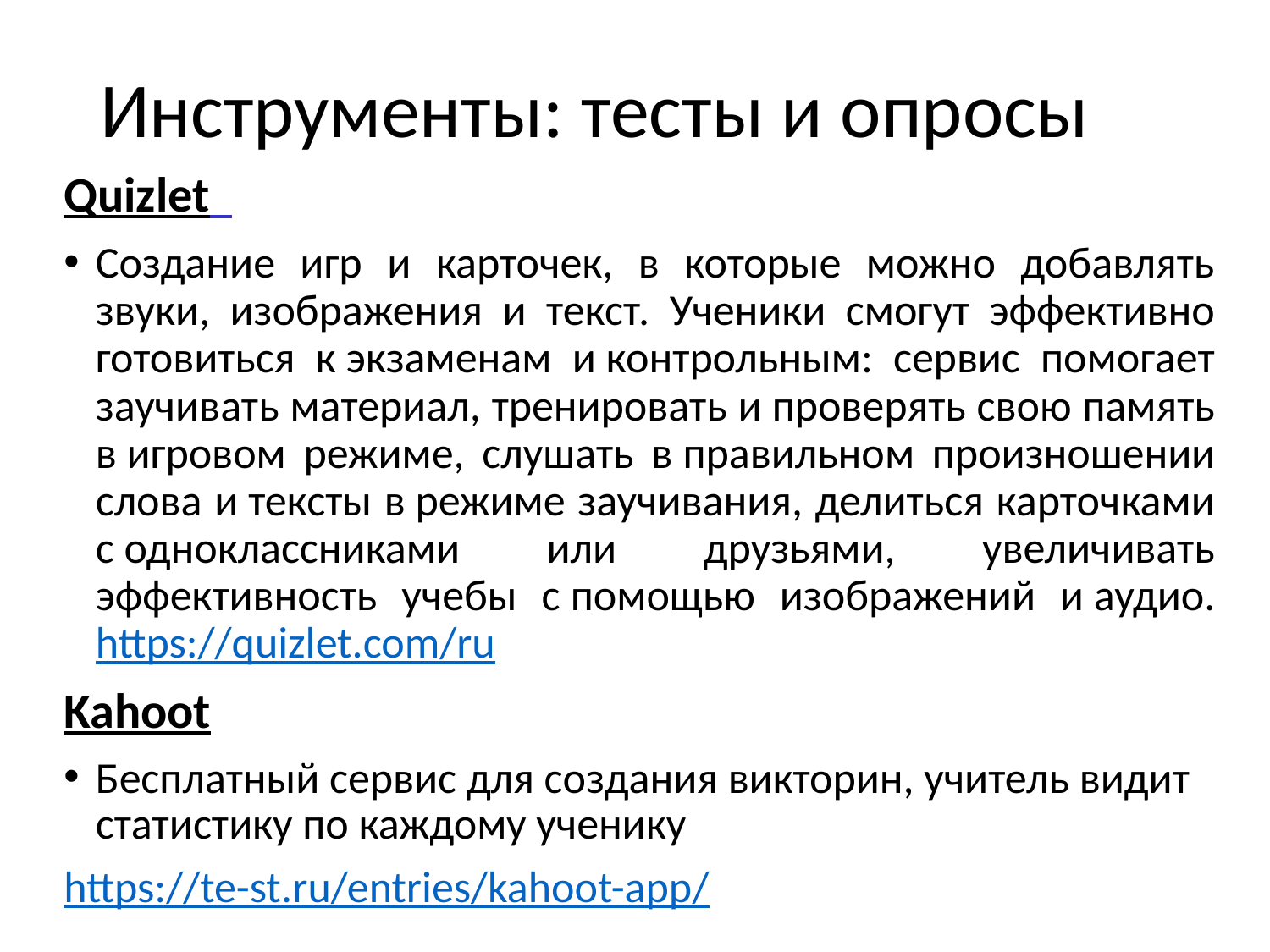

# Инструменты: тесты и опросы
Quizlet
Создание игр и карточек, в которые можно добавлять звуки, изображения и текст. Ученики смогут эффективно готовиться к экзаменам и контрольным: сервис помогает заучивать материал, тренировать и проверять свою память в игровом режиме, слушать в правильном произношении слова и тексты в режиме заучивания, делиться карточками с одноклассниками или друзьями, увеличивать эффективность учебы с помощью изображений и аудио. https://quizlet.com/ru
Kahoot
Бесплатный сервис для создания викторин, учитель видит статистику по каждому ученику
https://te-st.ru/entries/kahoot-app/